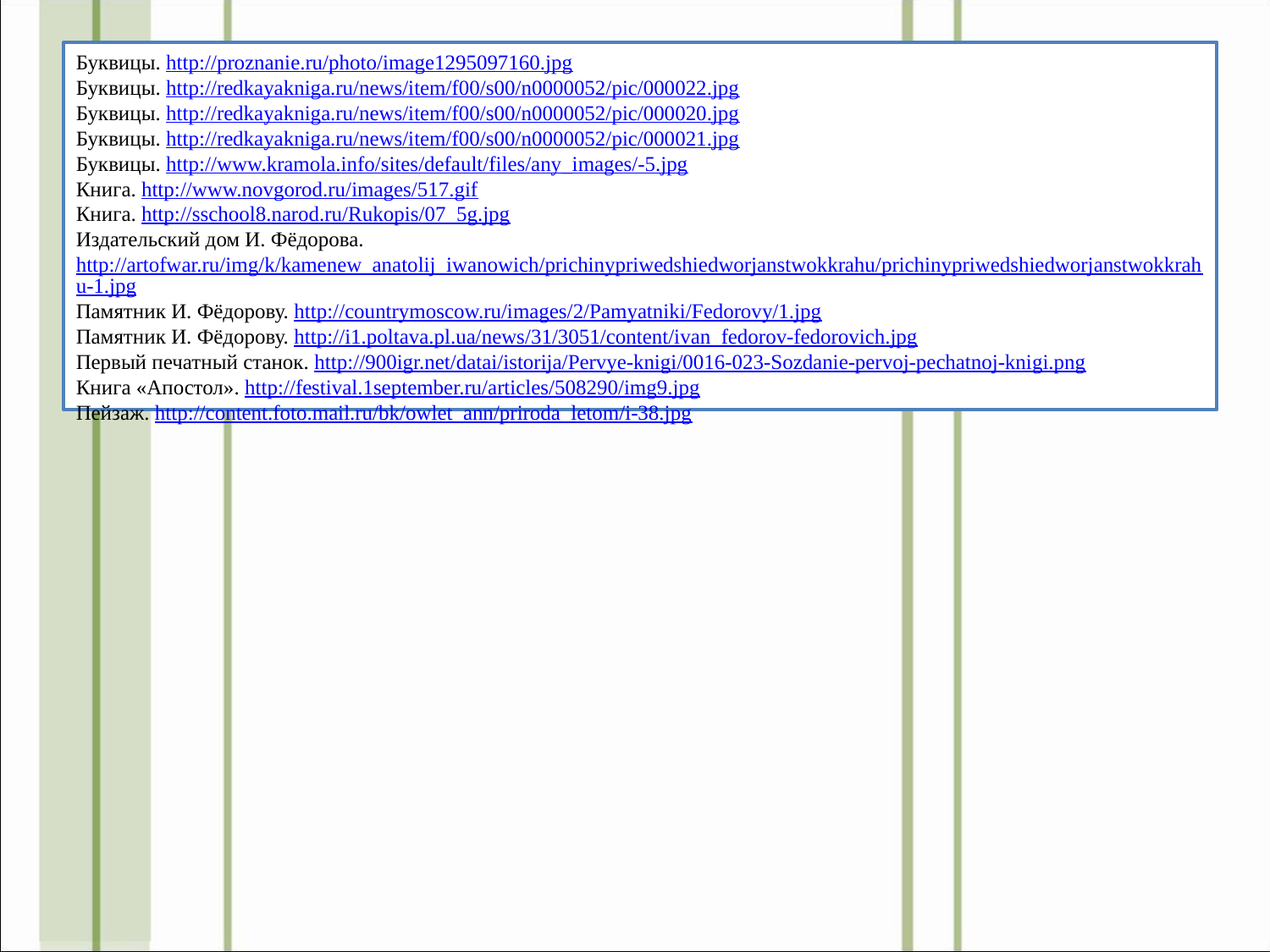

Буквицы. http://proznanie.ru/photo/image1295097160.jpg
Буквицы. http://redkayakniga.ru/news/item/f00/s00/n0000052/pic/000022.jpg
Буквицы. http://redkayakniga.ru/news/item/f00/s00/n0000052/pic/000020.jpg
Буквицы. http://redkayakniga.ru/news/item/f00/s00/n0000052/pic/000021.jpg
Буквицы. http://www.kramola.info/sites/default/files/any_images/-5.jpg
Книга. http://www.novgorod.ru/images/517.gif
Книга. http://sschool8.narod.ru/Rukopis/07_5g.jpg
Издательский дом И. Фёдорова. http://artofwar.ru/img/k/kamenew_anatolij_iwanowich/prichinypriwedshiedworjanstwokkrahu/prichinypriwedshiedworjanstwokkrahu-1.jpg
Памятник И. Фёдорову. http://countrymoscow.ru/images/2/Pamyatniki/Fedorovy/1.jpg
Памятник И. Фёдорову. http://i1.poltava.pl.ua/news/31/3051/content/ivan_fedorov-fedorovich.jpg
Первый печатный станок. http://900igr.net/datai/istorija/Pervye-knigi/0016-023-Sozdanie-pervoj-pechatnoj-knigi.png
Книга «Апостол». http://festival.1september.ru/articles/508290/img9.jpg
Пейзаж. http://content.foto.mail.ru/bk/owlet_ann/priroda_letom/i-38.jpg